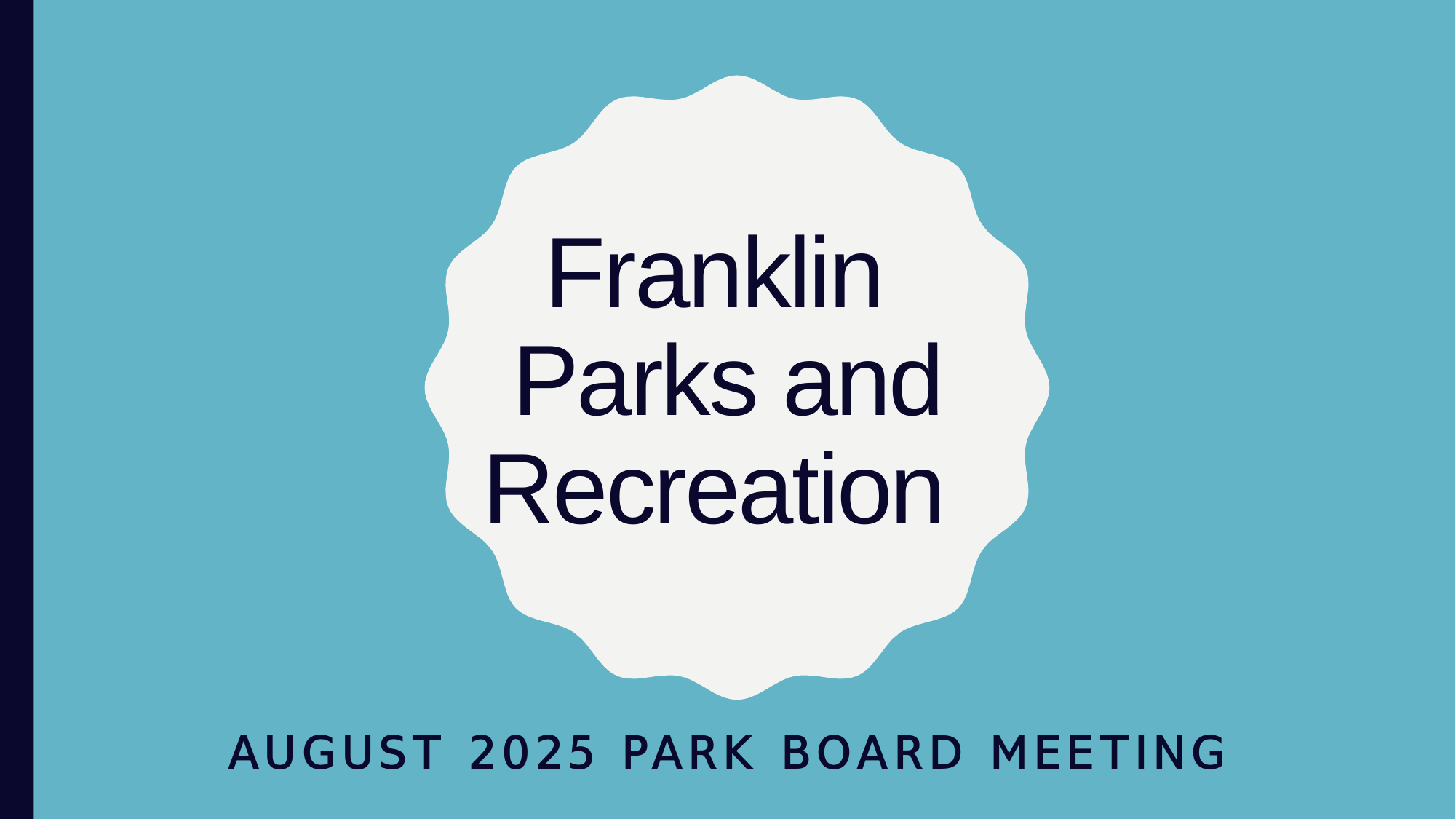

# Franklin Parks and Recreation
August 2025 Park Board Meeting